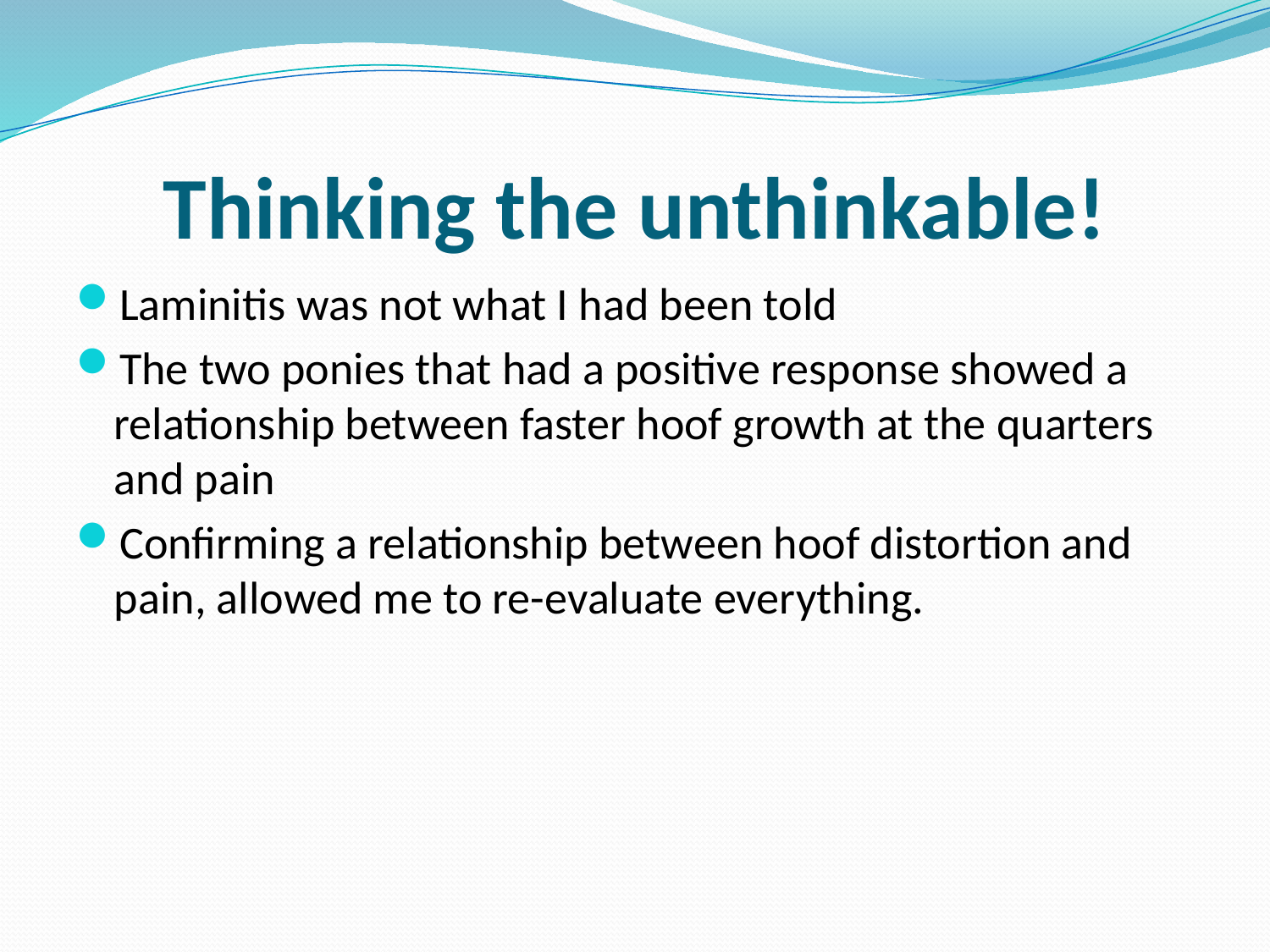

# Thinking the unthinkable!
Laminitis was not what I had been told
The two ponies that had a positive response showed a relationship between faster hoof growth at the quarters and pain
Confirming a relationship between hoof distortion and pain, allowed me to re-evaluate everything.